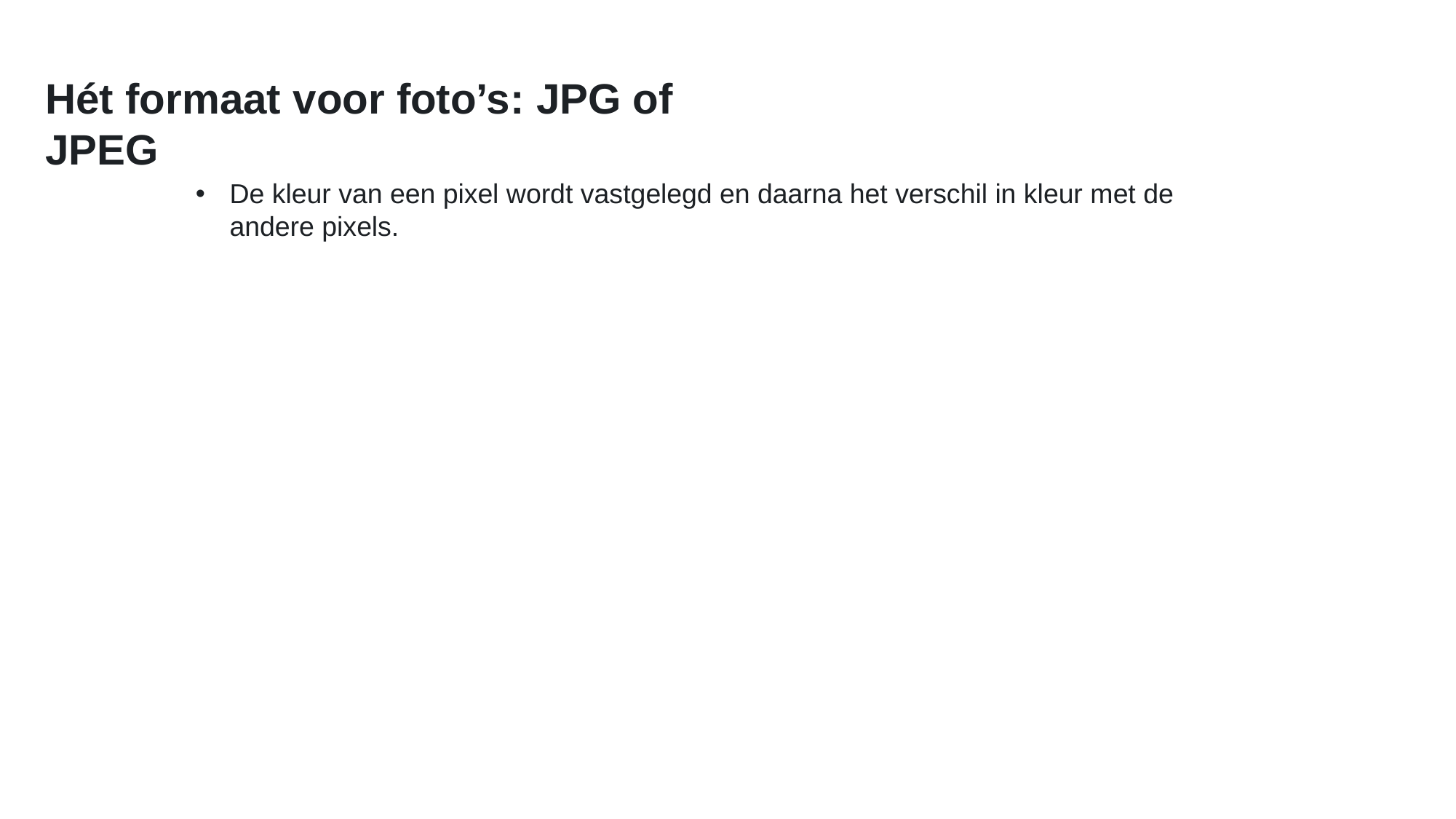

Hét formaat voor foto’s: JPG of JPEG
De kleur van een pixel wordt vastgelegd en daarna het verschil in kleur met de andere pixels.